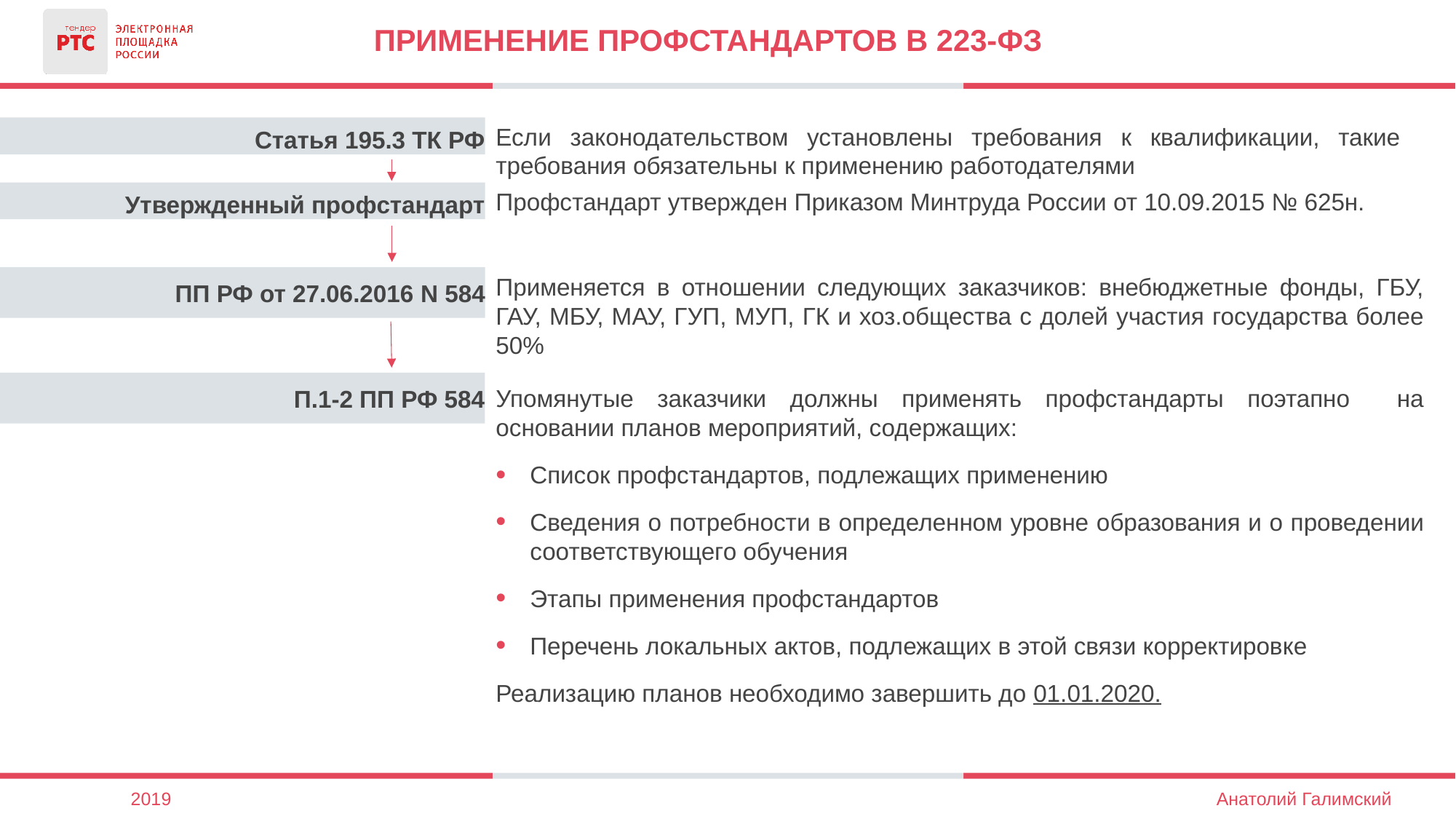

# Применение профстандартов в 223-ФЗ
Если законодательством установлены требования к квалификации, такие требования обязательны к применению работодателями

Статья 195.3 ТК РФ
Профстандарт утвержден Приказом Минтруда России от 10.09.2015 № 625н.

Утвержденный профстандарт
Применяется в отношении следующих заказчиков: внебюджетные фонды, ГБУ, ГАУ, МБУ, МАУ, ГУП, МУП, ГК и хоз.общества с долей участия государства более 50%

ПП РФ от 27.06.2016 N 584

Упомянутые заказчики должны применять профстандарты поэтапно  на основании планов мероприятий, содержащих:
Список профстандартов, подлежащих применению
Сведения о потребности в определенном уровне образования и о проведении соответствующего обучения
Этапы применения профстандартов
Перечень локальных актов, подлежащих в этой связи корректировке
Реализацию планов необходимо завершить до 01.01.2020.

П.1-2 ПП РФ 584
2019
Анатолий Галимский